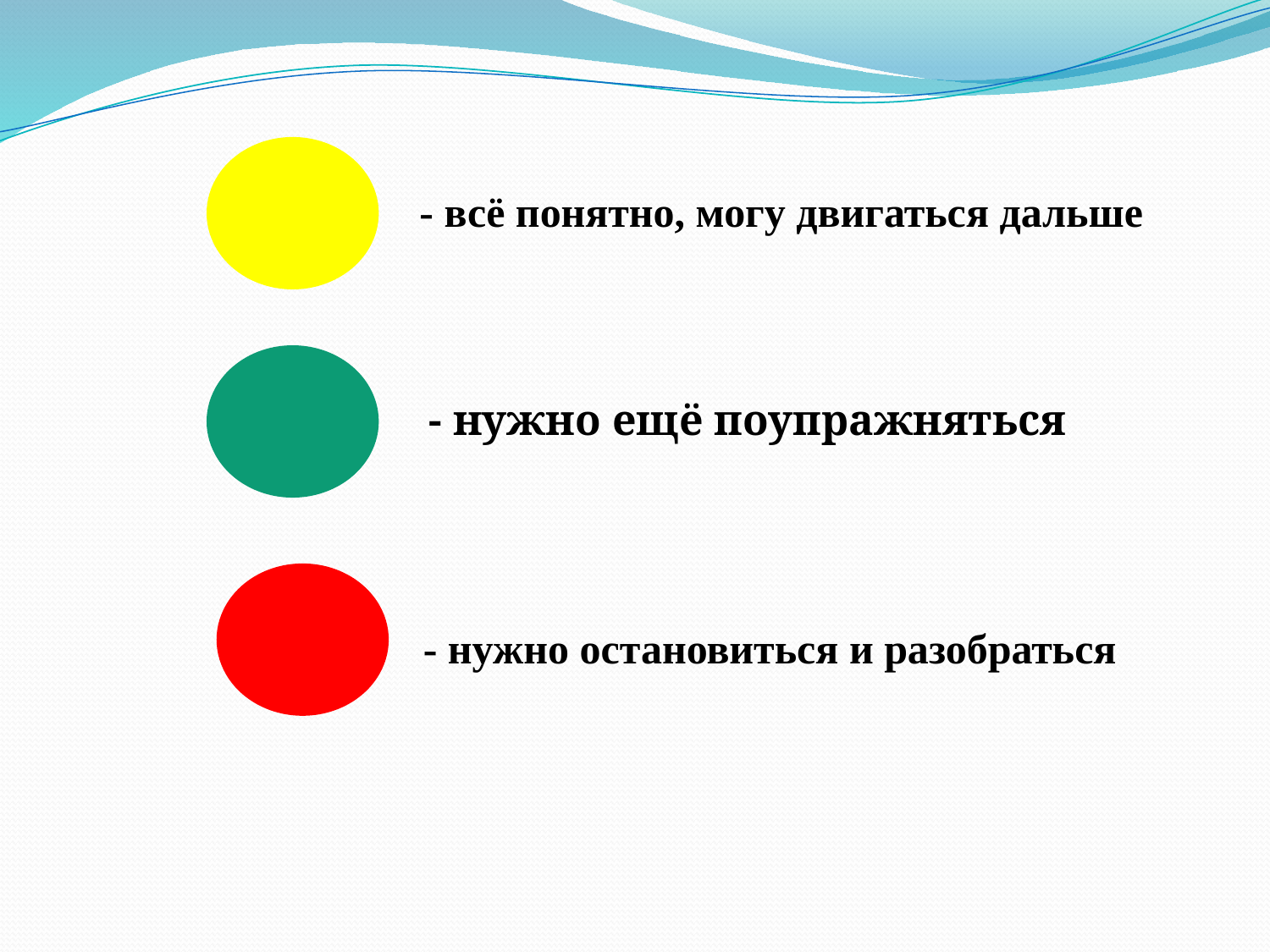

- всё понятно, могу двигаться дальше

- нужно ещё поупражняться

- нужно остановиться и разобраться